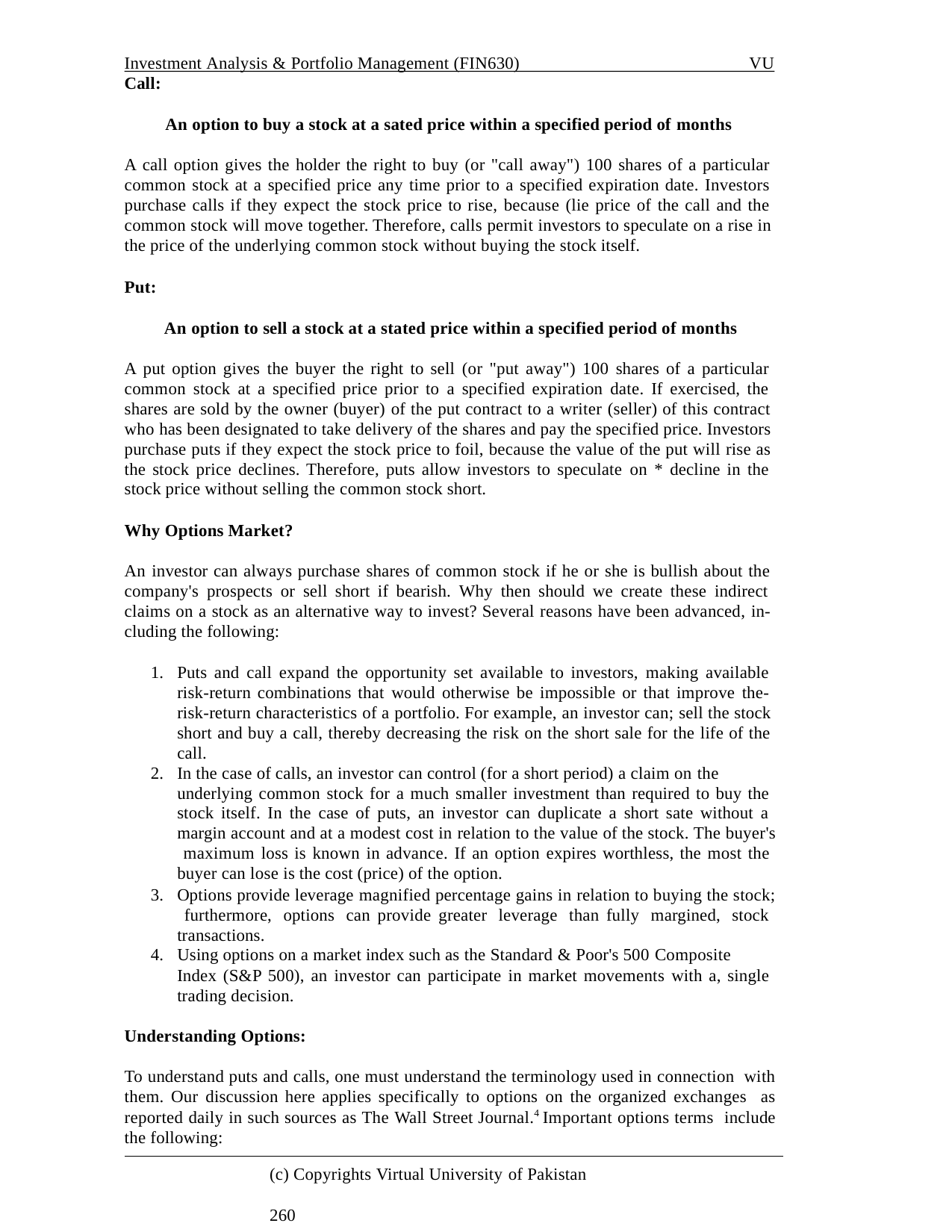

Investment Analysis & Portfolio Management (FIN630)
VU
Call:

An option to buy a stock at a sated price within a specified period of months

A call option gives the holder the right to buy (or "call away") 100 shares of a particular  common stock at a specified price any time prior to a specified expiration date. Investors  purchase calls if they expect the stock price to rise, because (lie price of the call and the  common stock will move together. Therefore, calls permit investors to speculate on a rise in  the price of the underlying common stock without buying the stock itself.

Put:

An option to sell a stock at a stated price within a specified period of months

A put option gives the buyer the right to sell (or "put away") 100 shares of a particular  common stock at a specified price prior to a specified expiration date. If exercised, the  shares are sold by the owner (buyer) of the put contract to a writer (seller) of this contract  who has been designated to take delivery of the shares and pay the specified price. Investors  purchase puts if they expect the stock price to foil, because the value of the put will rise as  the stock price declines. Therefore, puts allow investors to speculate on * decline in the  stock price without selling the common stock short.

Why Options Market?

An investor can always purchase shares of common stock if he or she is bullish about the  company's prospects or sell short if bearish. Why then should we create these indirect  claims on a stock as an alternative way to invest? Several reasons have been advanced, in-  cluding the following:

Puts and call expand the opportunity set available to investors, making available  risk-return combinations that would otherwise be impossible or that improve the-  risk-return characteristics of a portfolio. For example, an investor can; sell the stock  short and buy a call, thereby decreasing the risk on the short sale for the life of the  call.
In the case of calls, an investor can control (for a short period) a claim on the
underlying common stock for a much smaller investment than required to buy the  stock itself. In the case of puts, an investor can duplicate a short sate without a  margin account and at a modest cost in relation to the value of the stock. The buyer's  maximum loss is known in advance. If an option expires worthless, the most the  buyer can lose is the cost (price) of the option.
Options provide leverage magnified percentage gains in relation to buying the stock;  furthermore, options can provide greater leverage than fully margined, stock  transactions.
Using options on a market index such as the Standard & Poor's 500 Composite
Index (S&P 500), an investor can participate in market movements with a, single  trading decision.

Understanding Options:

To understand puts and calls, one must understand the terminology used in connection  with them. Our discussion here applies specifically to options on the organized exchanges  as reported daily in such sources as The Wall Street Journal.4 Important options terms  include the following:
(c) Copyrights Virtual University of Pakistan	260